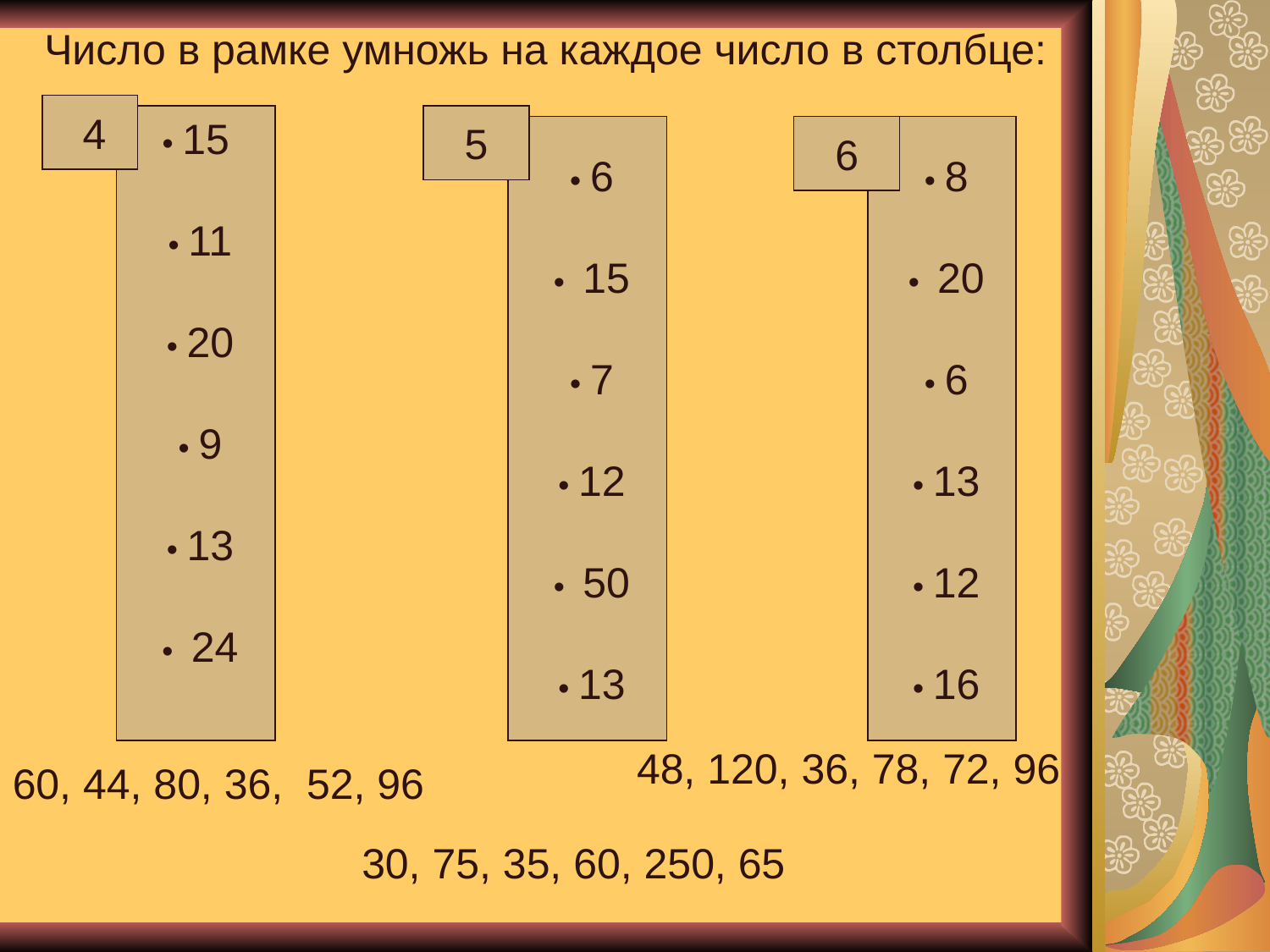

Число в рамке умножь на каждое число в столбце:
 4

• 15

 • 11

 • 20

 • 9

 • 13

 •  24

5
 • 6

 •  15

 • 7

 • 12

 •  50

 • 13
6
 • 8

 •  20

 • 6

 • 13

 • 12

 • 16
48, 120, 36, 78, 72, 96
60, 44, 80, 36,  52, 96
30, 75, 35, 60, 250, 65